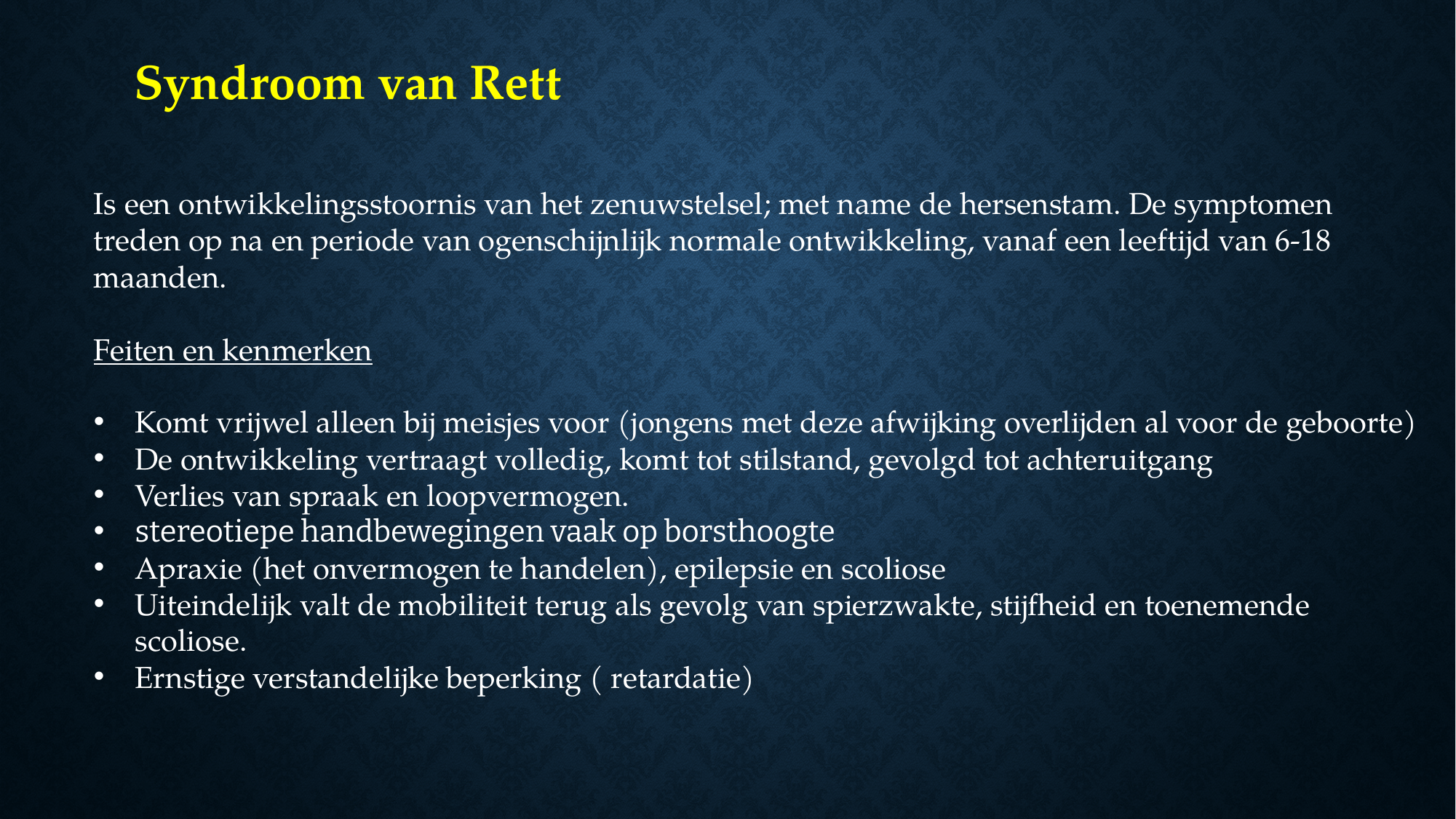

Syndroom van Rett
Is een ontwikkelingsstoornis van het zenuwstelsel; met name de hersenstam. De symptomen treden op na en periode van ogenschijnlijk normale ontwikkeling, vanaf een leeftijd van 6-18 maanden.

Feiten en kenmerken

Komt vrijwel alleen bij meisjes voor (jongens met deze afwijking overlijden al voor de geboorte)
De ontwikkeling vertraagt volledig, komt tot stilstand, gevolgd tot achteruitgang
Verlies van spraak en loopvermogen.
stereotiepe handbewegingen vaak op borsthoogte
Apraxie (het onvermogen te handelen), epilepsie en scoliose
Uiteindelijk valt de mobiliteit terug als gevolg van spierzwakte, stijfheid en toenemende scoliose.
Ernstige verstandelijke beperking ( retardatie)